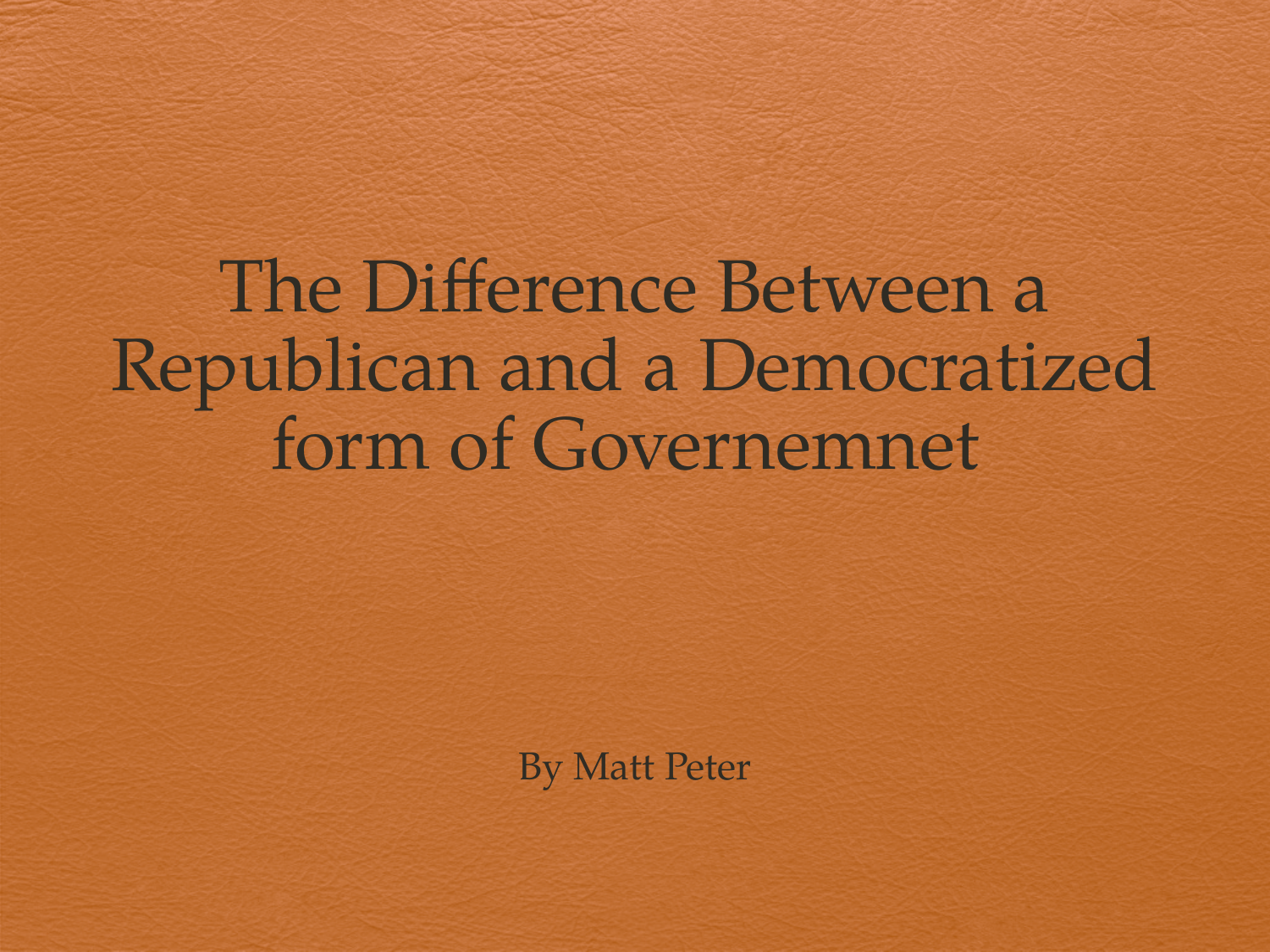

# The Difference Between a Republican and a Democratized form of Governemnet
By Matt Peter